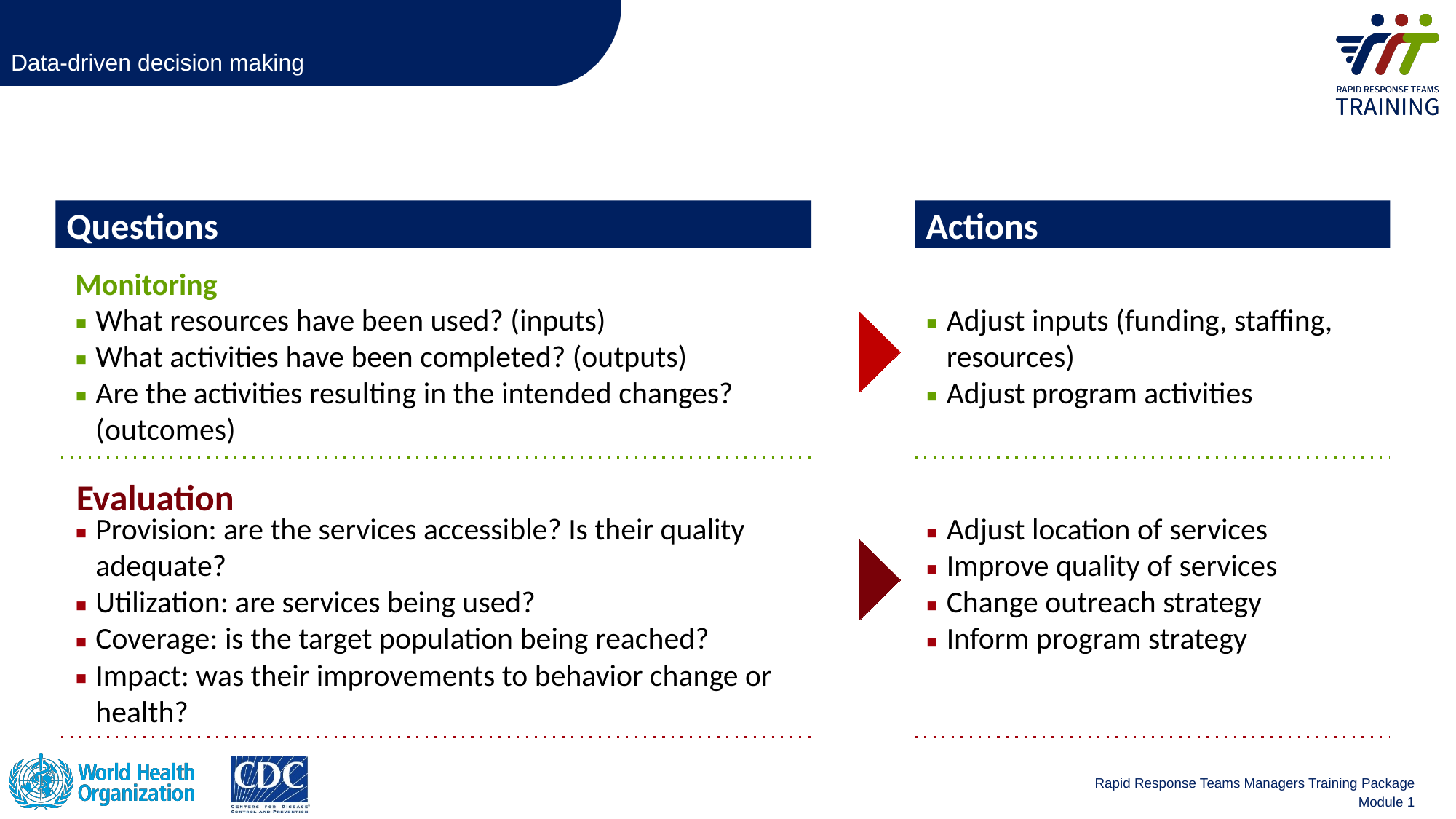

# Data-driven decision making
Questions
Actions
Monitoring
What resources have been used? (inputs)
What activities have been completed? (outputs)
Are the activities resulting in the intended changes? (outcomes)

Adjust inputs (funding, staffing, resources)
Adjust program activities

Evaluation
Adjust location of services
Improve quality of services
Change outreach strategy
Inform program strategy
Provision: are the services accessible? Is their quality adequate?
Utilization: are services being used?
Coverage: is the target population being reached?
Impact: was their improvements to behavior change or health?